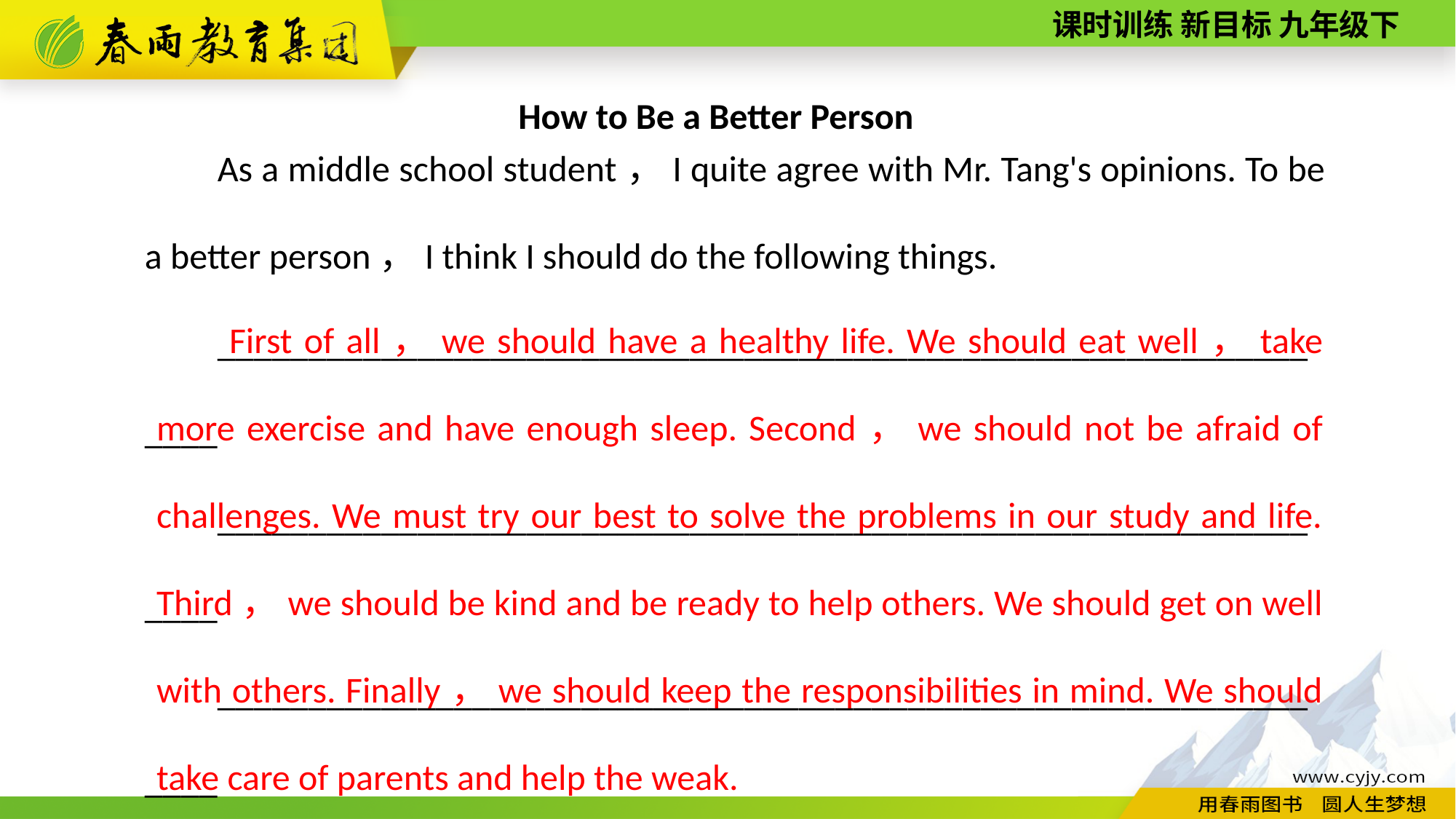

How to Be a Better Person
As a middle school student，I quite agree with Mr. Tang's opinions. To be a better person，I think I should do the following things.
________________________________________________________________
________________________________________________________________
________________________________________________________________
________________________________________________________________
________________________________________________________________
First of all，we should have a healthy life. We should eat well，take more exercise and have enough sleep. Second，we should not be afraid of challenges. We must try our best to solve the problems in our study and life. Third，we should be kind and be ready to help others. We should get on well with others. Finally，we should keep the responsibilities in mind. We should take care of parents and help the weak.